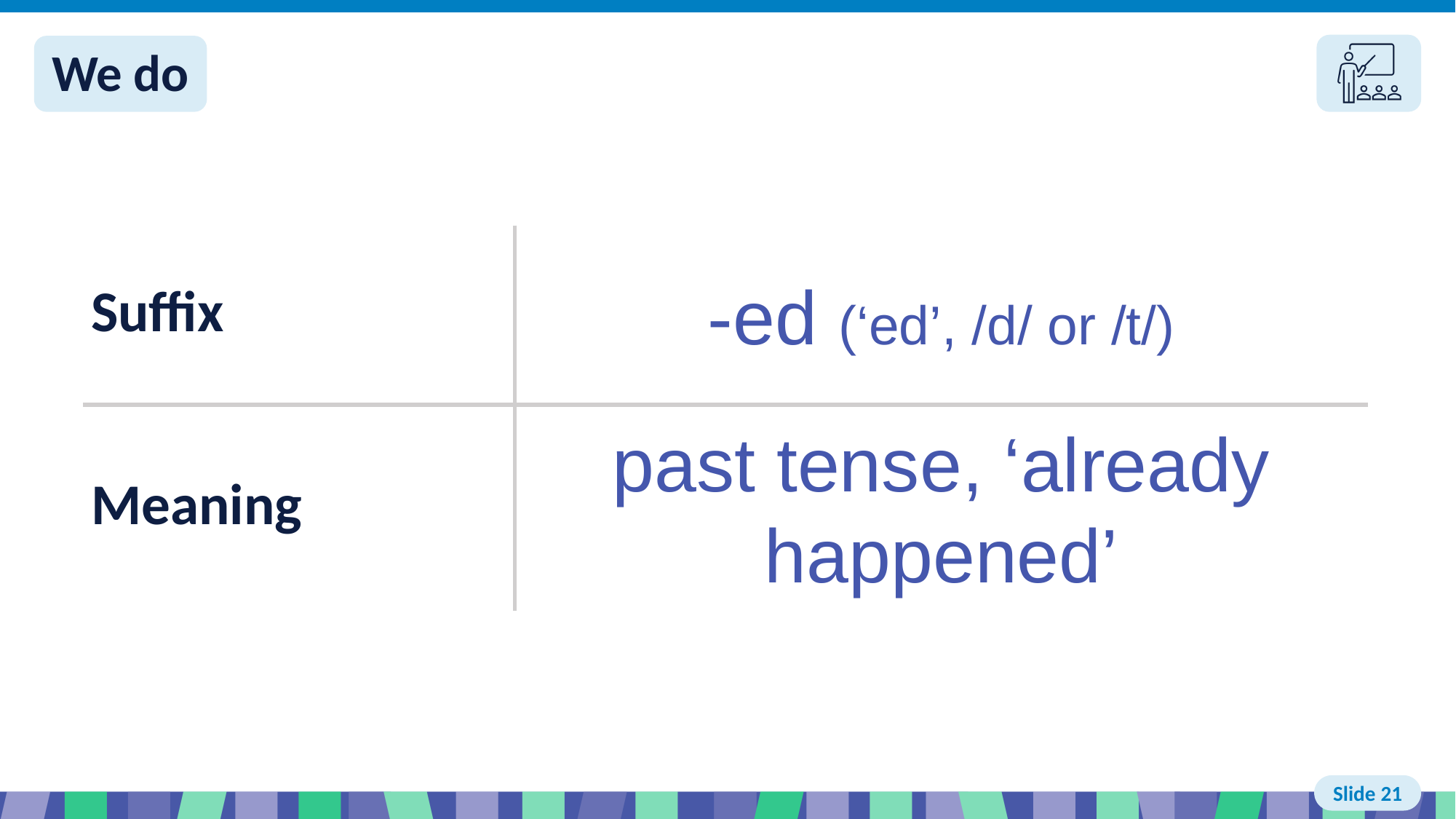

Slide 21 We do
| Suffix | -ed (‘ed’, /d/ or /t/) |
| --- | --- |
| Meaning | past tense, ‘already happened’ |